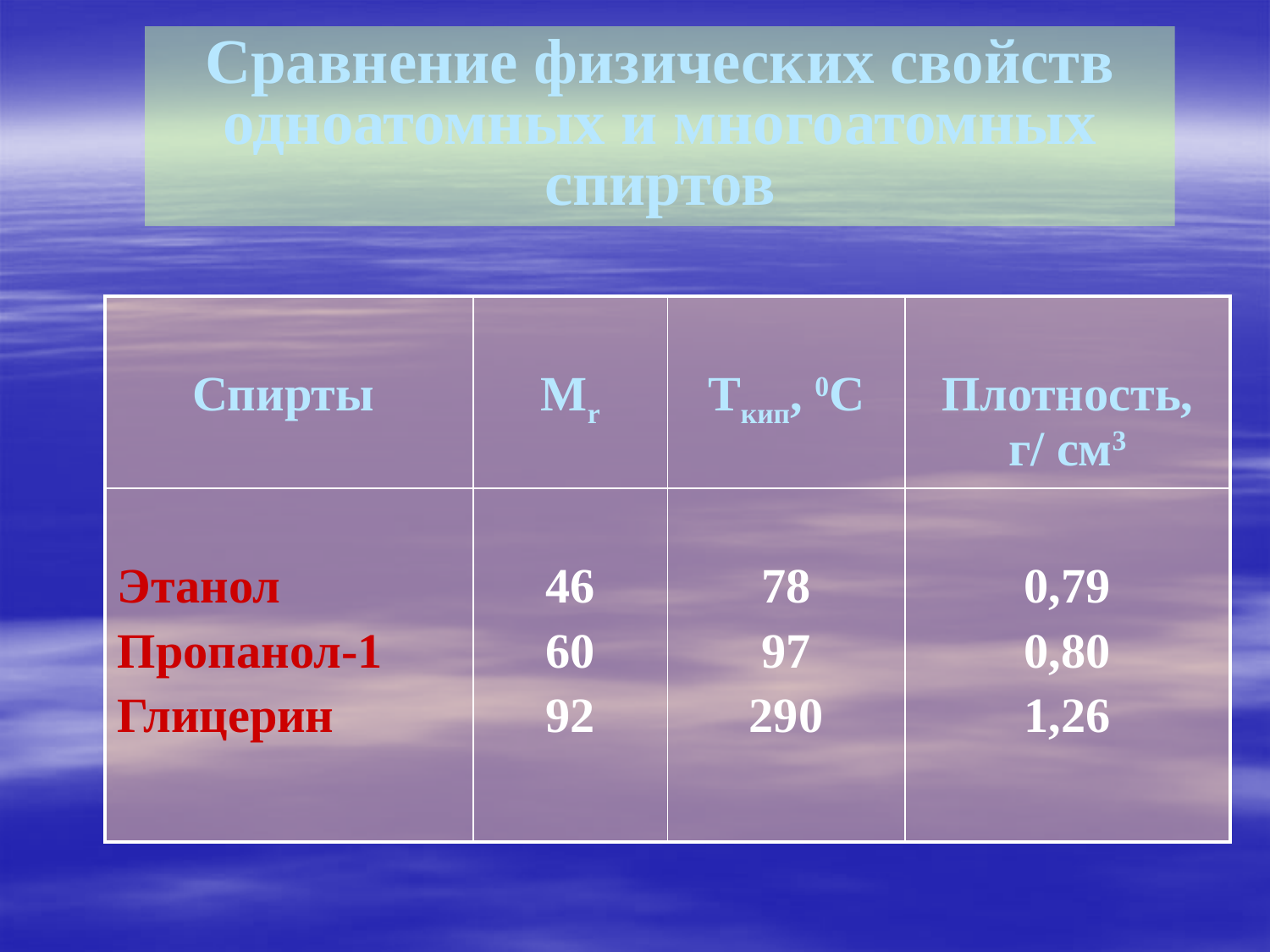

# Сравнение физических свойств одноатомных и многоатомных спиртов
| Спирты | Мr | Tкип, 0С | Плотность, г/ см3 |
| --- | --- | --- | --- |
| Этанол Пропанол-1 Глицерин | 46 60 92 | 78 97 290 | 0,79 0,80 1,26 |